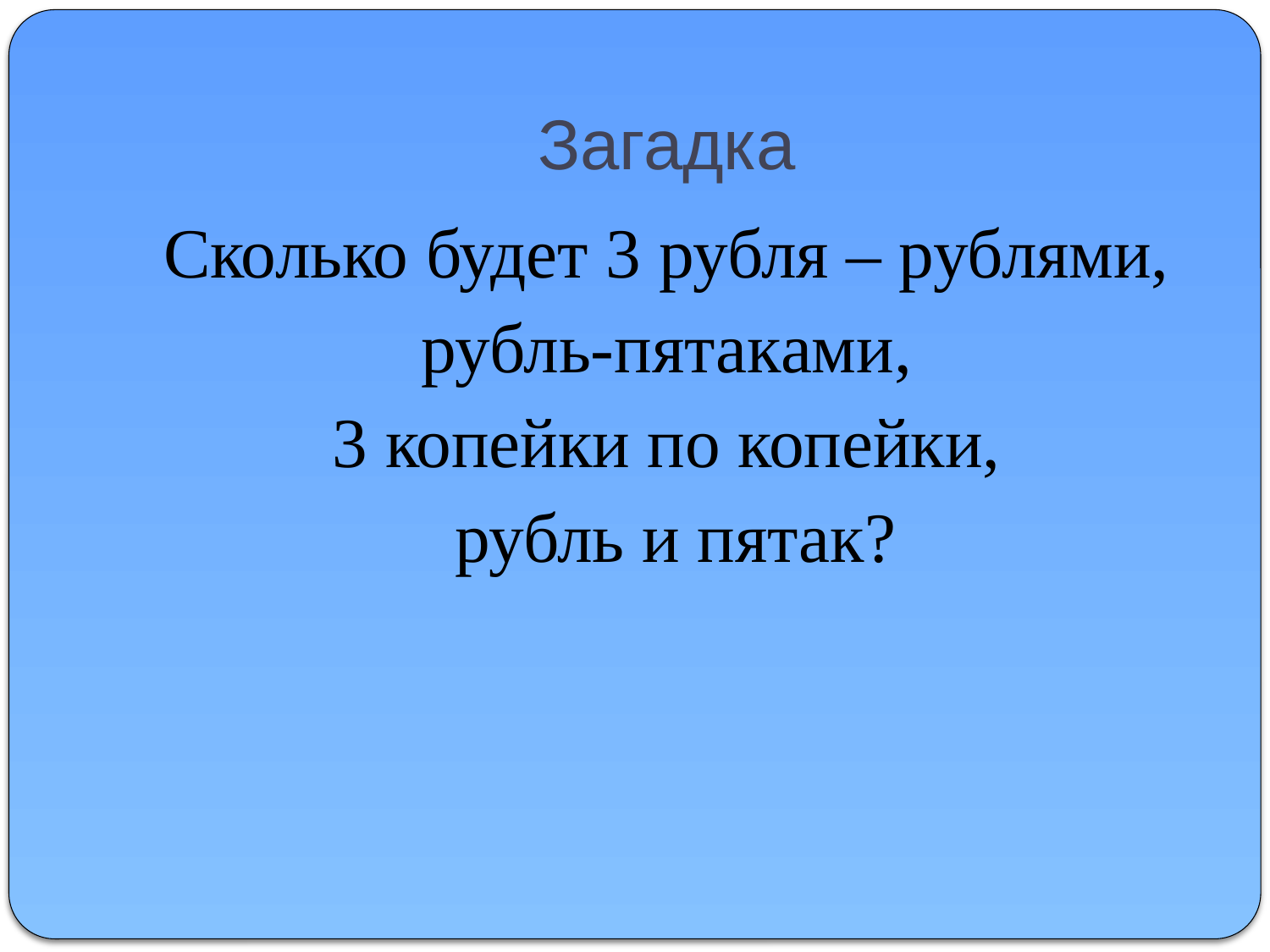

# Загадка
Сколько будет 3 рубля – рублями,
рубль-пятаками,
3 копейки по копейки,
 рубль и пятак?